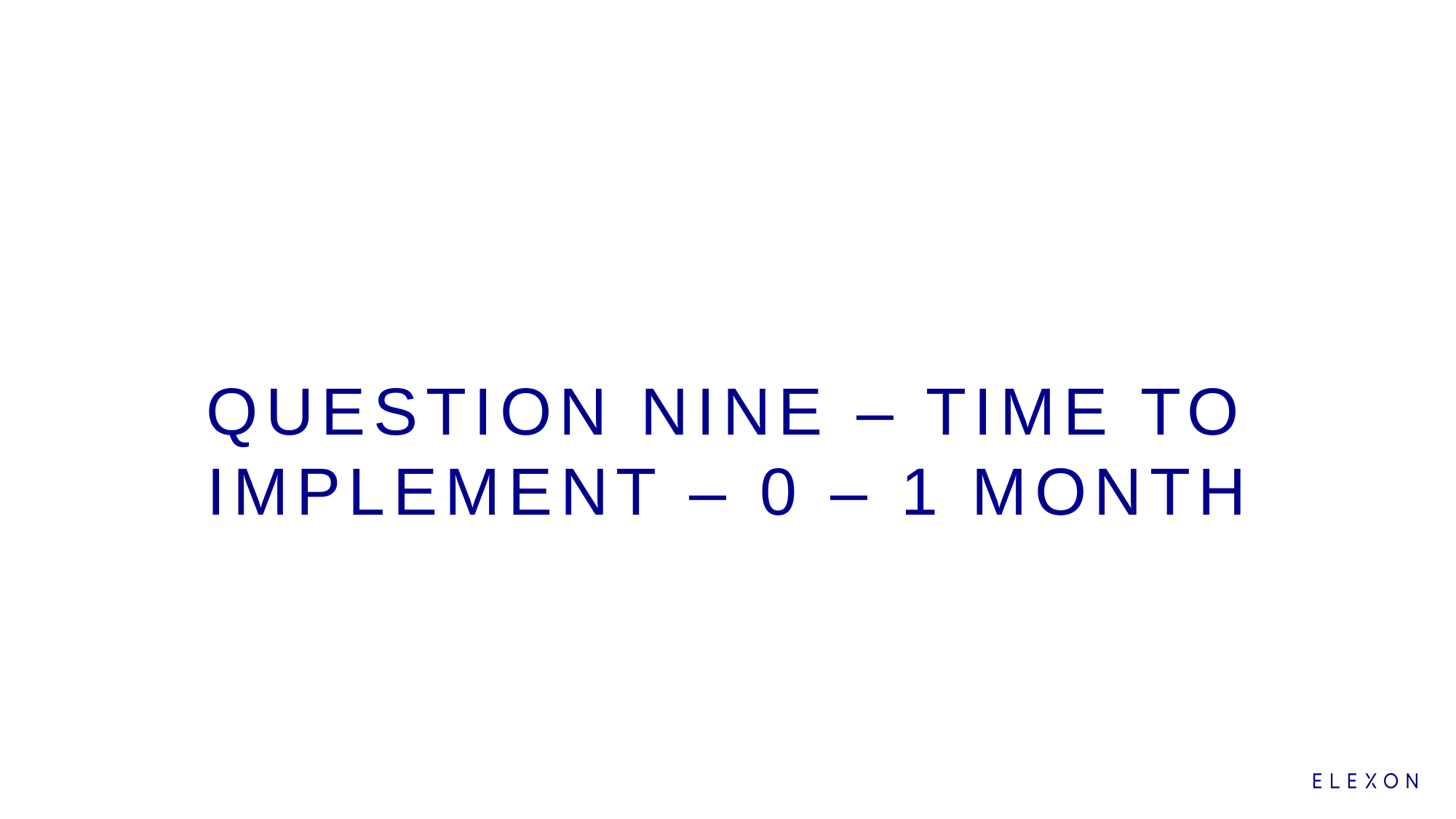

# Question nine – time to implement – 0 – 1 month